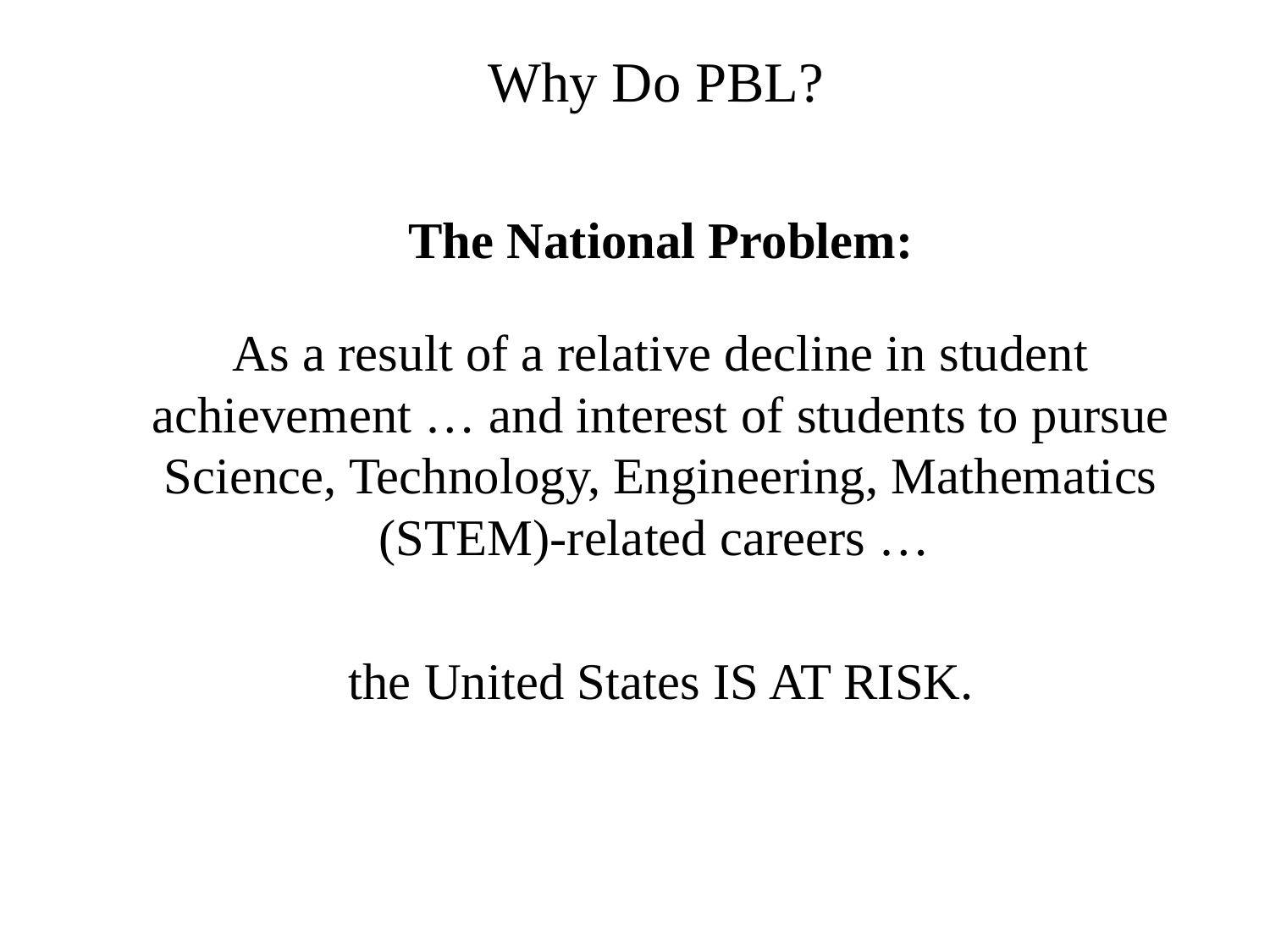

# Why Do PBL?
The National Problem:

As a result of a relative decline in student achievement … and interest of students to pursue Science, Technology, Engineering, Mathematics (STEM)-related careers …

the United States IS AT RISK.